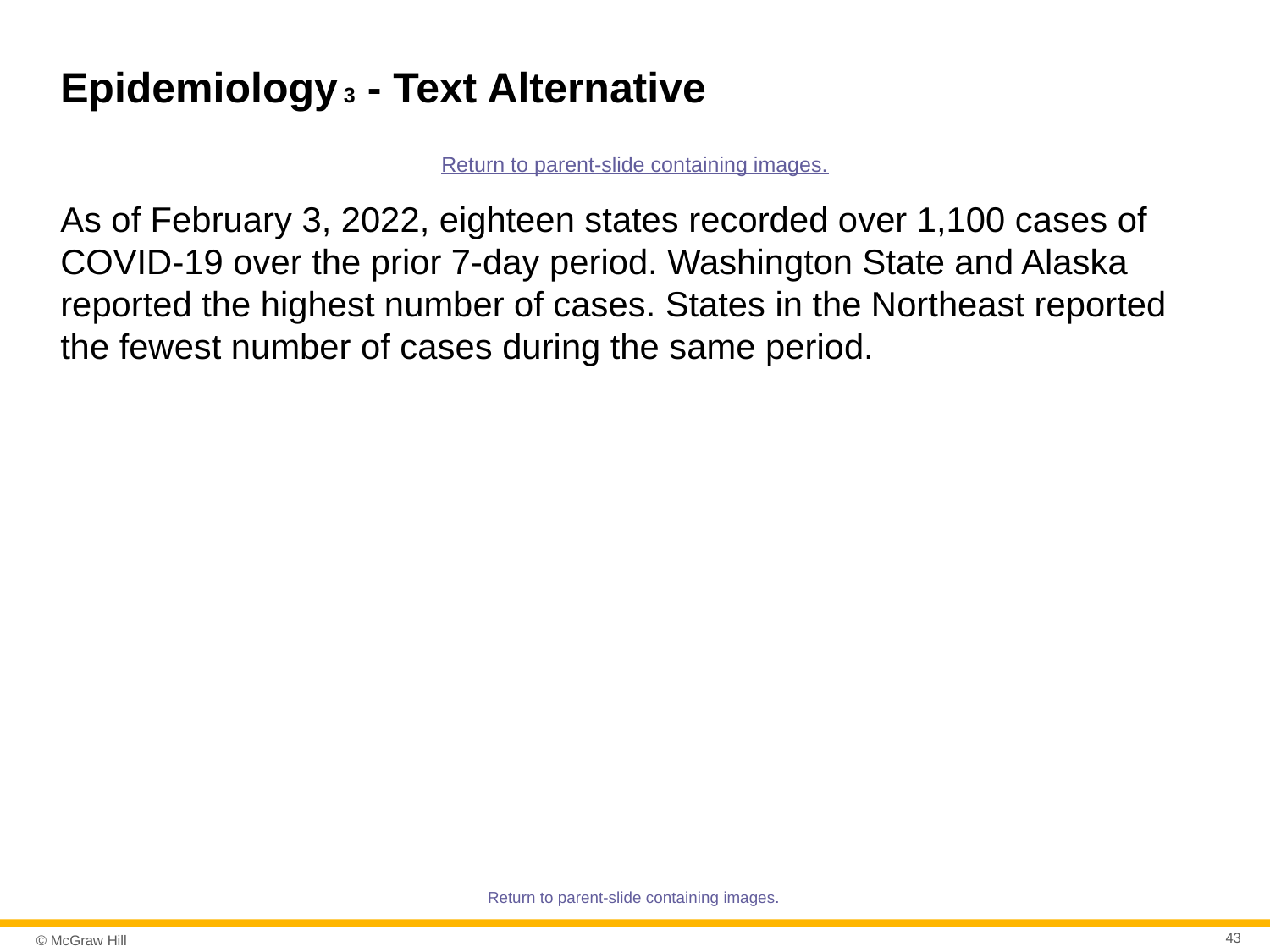

# Epidemiology 3 - Text Alternative
Return to parent-slide containing images.
As of February 3, 2022, eighteen states recorded over 1,100 cases of COVID-19 over the prior 7-day period. Washington State and Alaska reported the highest number of cases. States in the Northeast reported the fewest number of cases during the same period.
Return to parent-slide containing images.
43